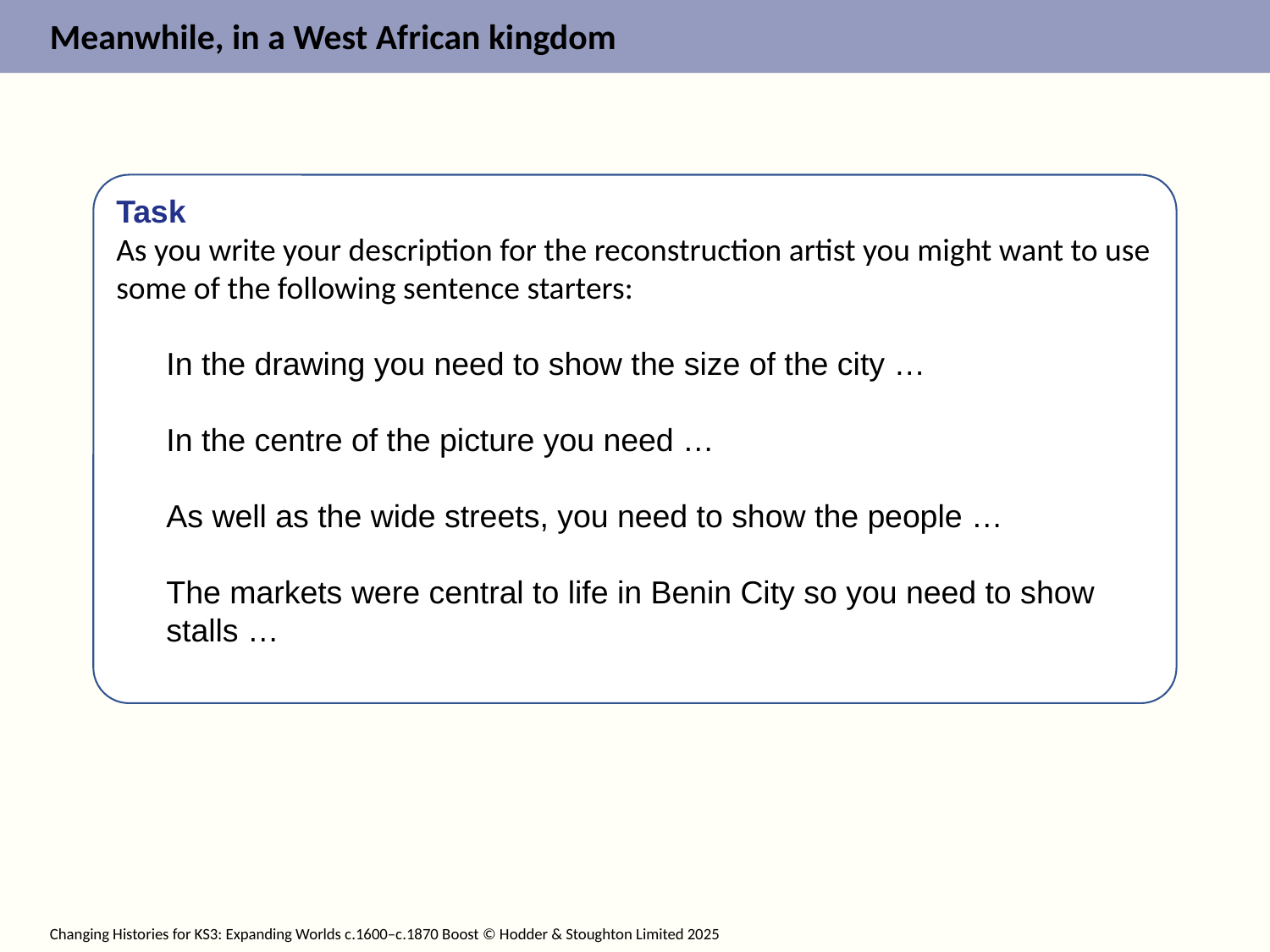

Task
As you write your description for the reconstruction artist you might want to use some of the following sentence starters:

In the drawing you need to show the size of the city …

In the centre of the picture you need …

As well as the wide streets, you need to show the people …

The markets were central to life in Benin City so you need to show stalls …